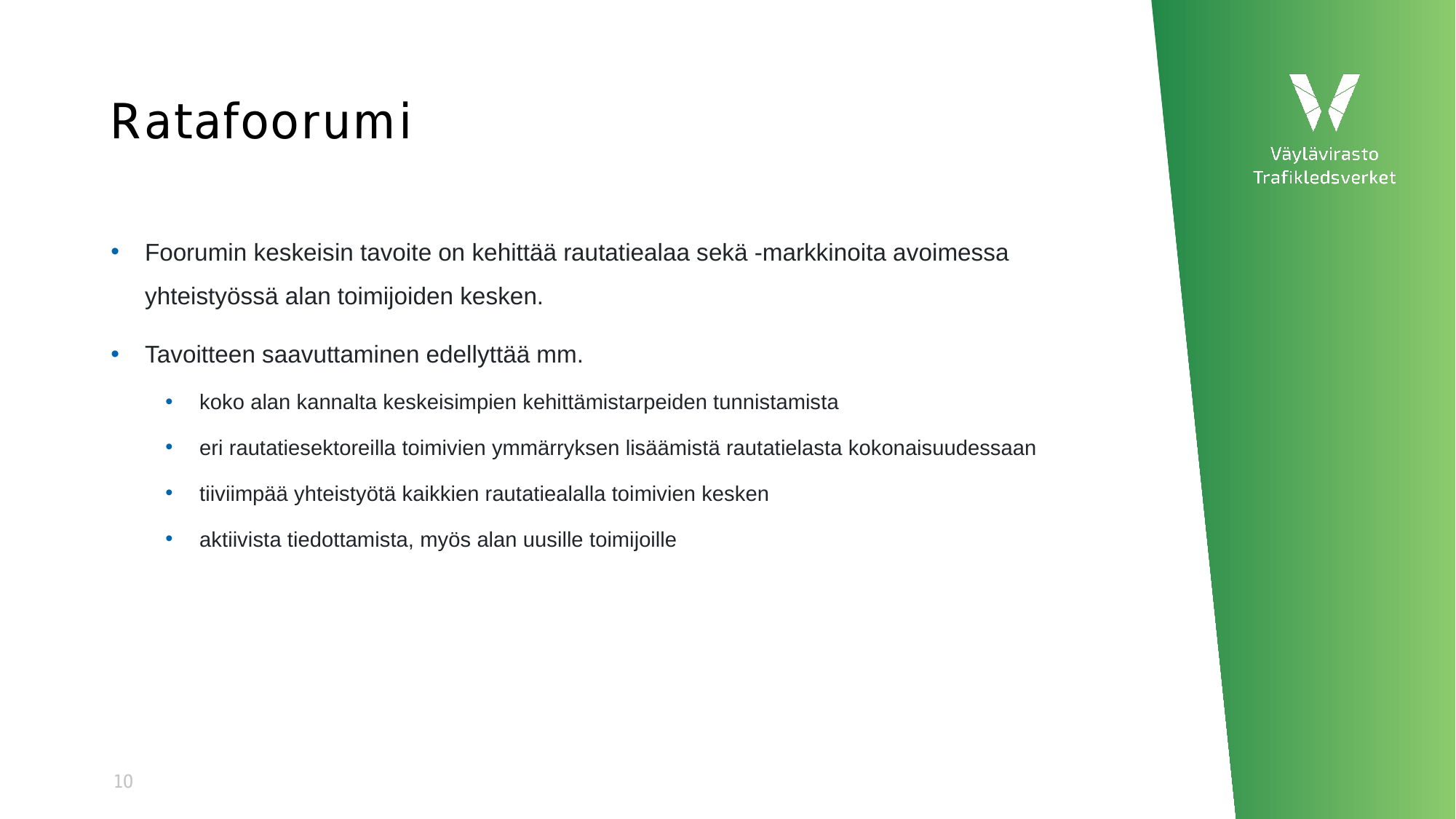

# Ratafoorumi
Foorumin keskeisin tavoite on kehittää rautatiealaa sekä -markkinoita avoimessa yhteistyössä alan toimijoiden kesken.
Tavoitteen saavuttaminen edellyttää mm.
koko alan kannalta keskeisimpien kehittämistarpeiden tunnistamista
eri rautatiesektoreilla toimivien ymmärryksen lisäämistä rautatielasta kokonaisuudessaan
tiiviimpää yhteistyötä kaikkien rautatiealalla toimivien kesken
aktiivista tiedottamista, myös alan uusille toimijoille
10